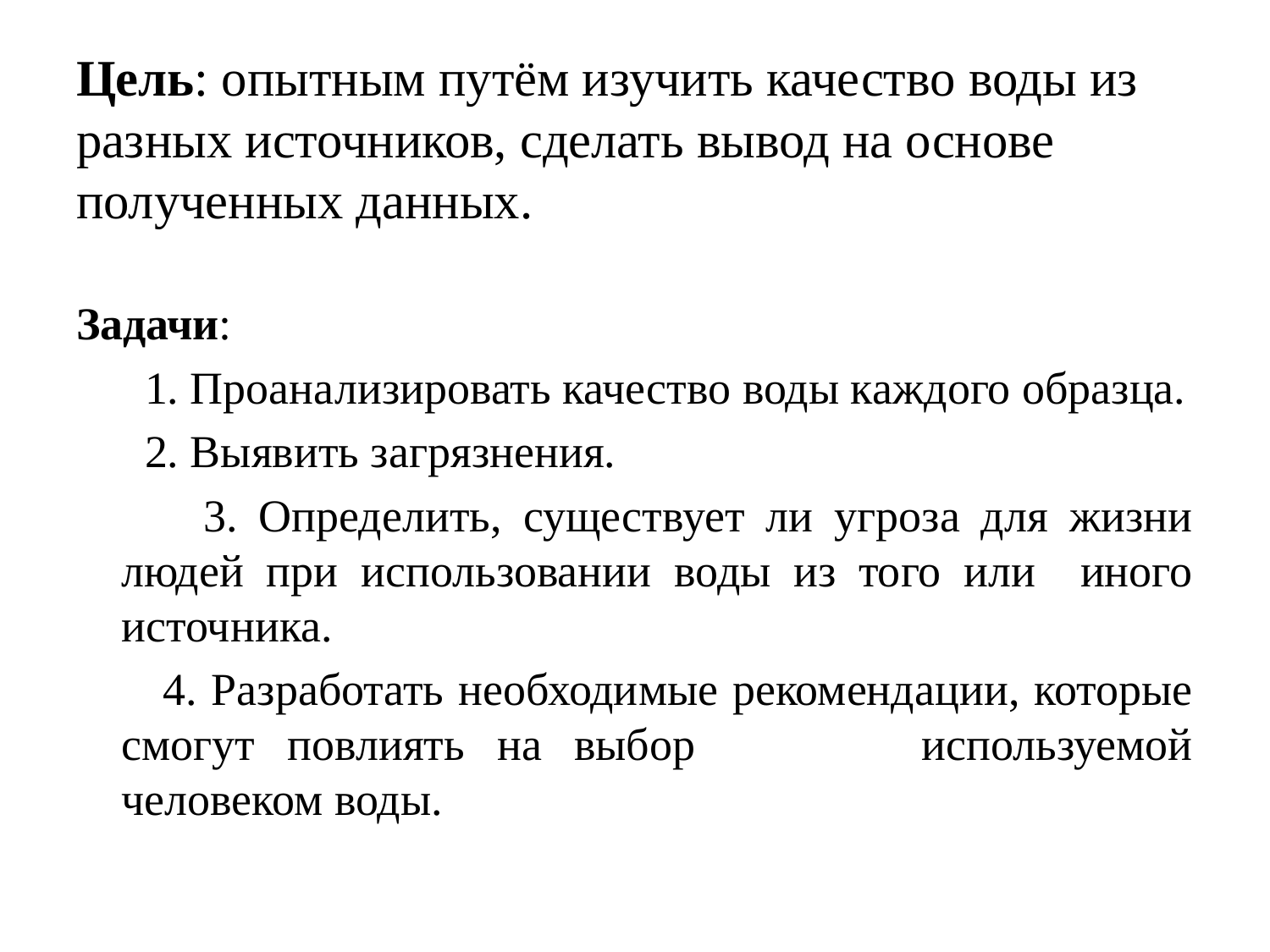

# Цель: опытным путём изучить качество воды из разных источников, сделать вывод на основе полученных данных.
Задачи:
      1. Проанализировать качество воды каждого образца.
      2. Выявить загрязнения.
      3. Определить, существует ли угроза для жизни людей при использовании воды из того или  иного источника.
      4. Разработать необходимые рекомендации, которые смогут повлиять на выбор       используемой человеком воды.